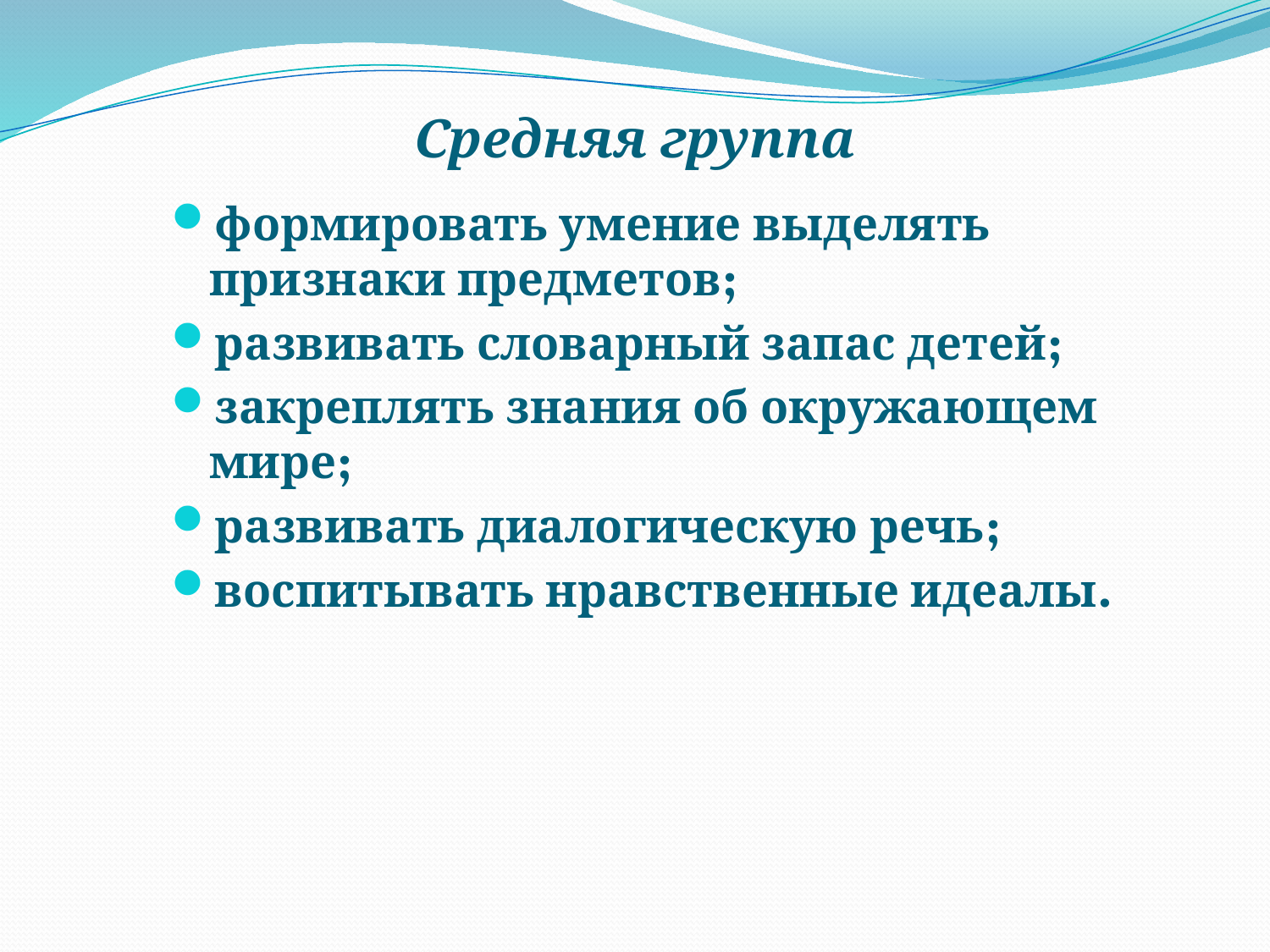

# Средняя группа
формировать умение выделять признаки предметов;
развивать словарный запас детей;
закреплять знания об окружающем мире;
развивать диалогическую речь;
воспитывать нравственные идеалы.